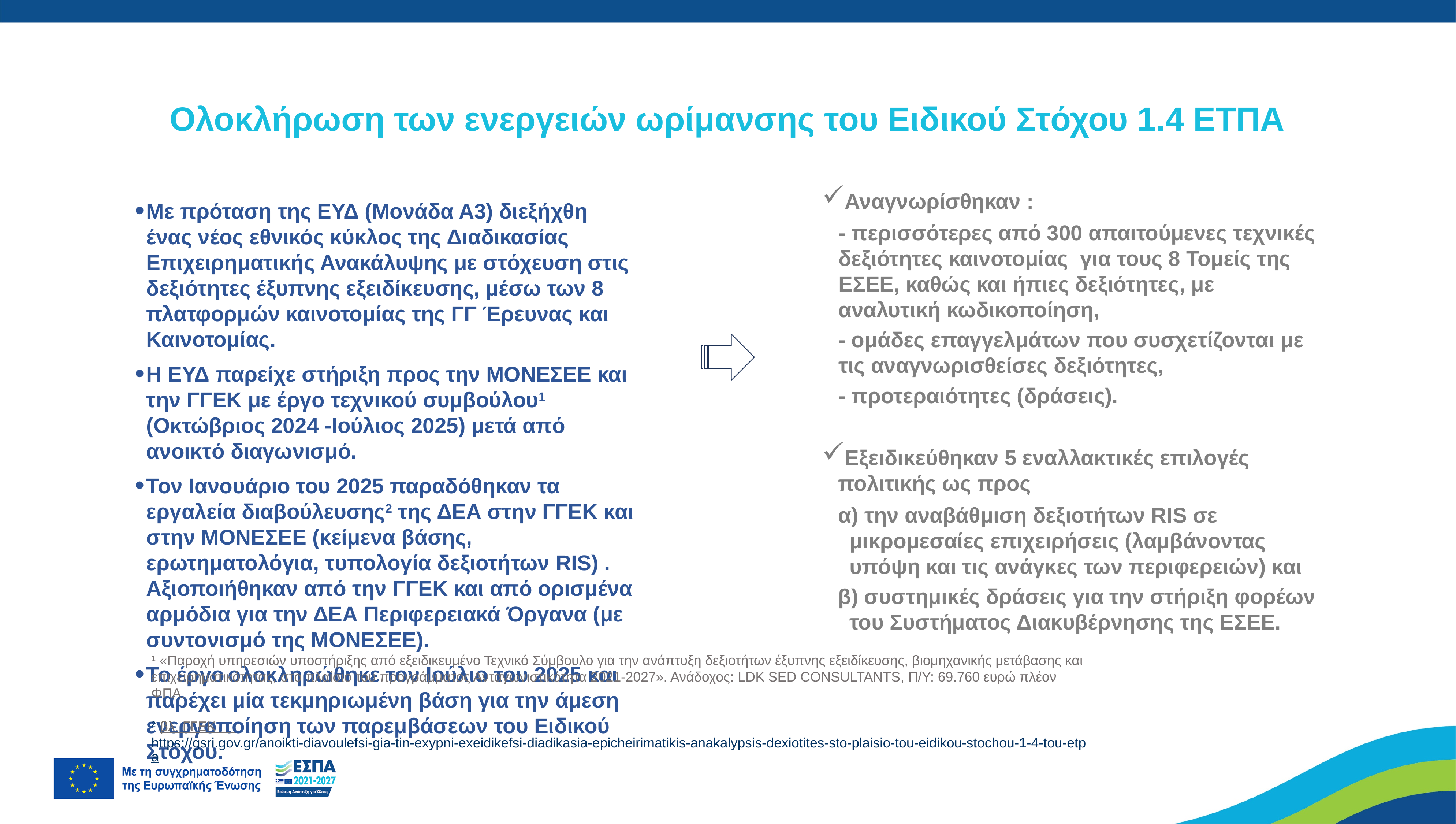

Ολοκλήρωση των ενεργειών ωρίμανσης του Ειδικού Στόχου 1.4 ΕΤΠΑ
Αναγνωρίσθηκαν :
- περισσότερες από 300 απαιτούμενες τεχνικές δεξιότητες καινοτομίας  για τους 8 Τομείς της ΕΣΕΕ, καθώς και ήπιες δεξιότητες, με αναλυτική κωδικοποίηση,
- ομάδες επαγγελμάτων που συσχετίζονται με τις αναγνωρισθείσες δεξιότητες,
- προτεραιότητες (δράσεις).

Εξειδικεύθηκαν 5 εναλλακτικές επιλογές πολιτικής ως προς
α) την αναβάθμιση δεξιοτήτων RIS σε μικρομεσαίες επιχειρήσεις (λαμβάνοντας υπόψη και τις ανάγκες των περιφερειών) και
β) συστημικές δράσεις για την στήριξη φορέων του Συστήματος Διακυβέρνησης της ΕΣΕΕ.
Με πρόταση της ΕΥΔ (Μονάδα Α3) διεξήχθη ένας νέος εθνικός κύκλος της Διαδικασίας Επιχειρηματικής Ανακάλυψης με στόχευση στις δεξιότητες έξυπνης εξειδίκευσης, μέσω των 8 πλατφορμών καινοτομίας της ΓΓ Έρευνας και Καινοτομίας.
Η ΕΥΔ παρείχε στήριξη προς την ΜΟΝΕΣΕΕ και την ΓΓΕΚ με έργο τεχνικού συμβούλου1 (Οκτώβριος 2024 -Ιούλιος 2025) μετά από ανοικτό διαγωνισμό.
Τον Ιανουάριο του 2025 παραδόθηκαν τα εργαλεία διαβούλευσης2 της ΔΕΑ στην ΓΓΕΚ και στην ΜΟΝΕΣΕΕ (κείμενα βάσης, ερωτηματολόγια, τυπολογία δεξιοτήτων RIS) . Αξιοποιήθηκαν από την ΓΓΕΚ και από ορισμένα αρμόδια για την ΔΕΑ Περιφερειακά Όργανα (με συντονισμό της ΜΟΝΕΣΕΕ).
Το έργο ολοκληρώθηκε τον Ιούλιο του 2025 και παρέχει μία τεκμηριωμένη βάση για την άμεση ενεργοποίηση των παρεμβάσεων του Ειδικού Στόχου.

1 «Παροχή υπηρεσιών υποστήριξης από εξειδικευμένο Τεχνικό Σύμβουλο για την ανάπτυξη δεξιοτήτων έξυπνης εξειδίκευσης, βιομηχανικής μετάβασης και επιχειρηματικότητας, στο πλαίσιο του προγράμματος Ανταγωνιστικότητα 2021-2027». Ανάδοχος: LDK SED CONSULTANTS, Π/Υ: 69.760 ευρώ πλέον ΦΠΑ.

2  βλ. ΓΓΕΚ     https://gsri.gov.gr/anoikti-diavoulefsi-gia-tin-exypni-exeidikefsi-diadikasia-epicheirimatikis-anakalypsis-dexiotites-sto-plaisio-tou-eidikou-stochou-1-4-tou-etpa